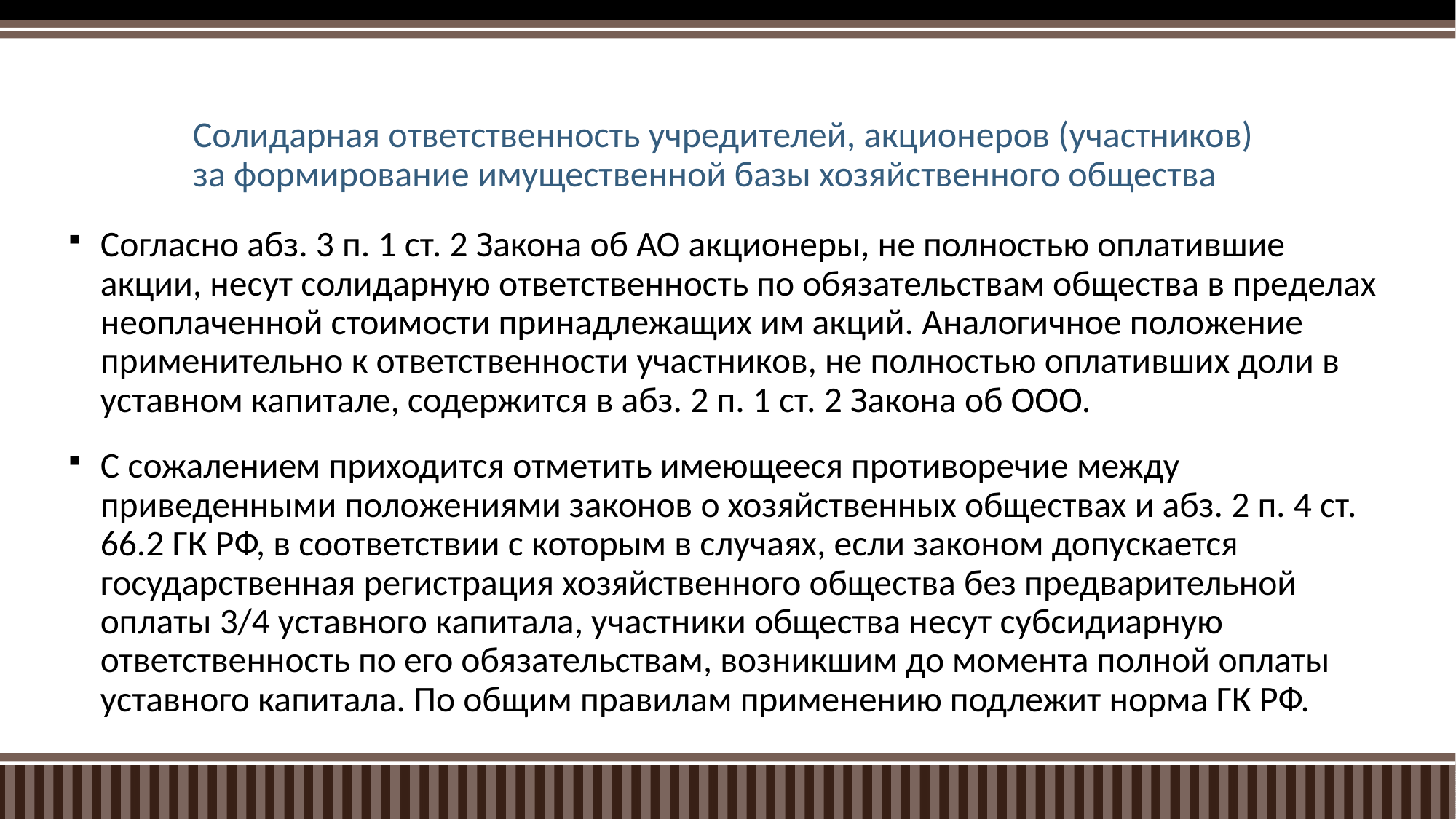

# Солидарная ответственность учредителей, акционеров (участников) за формирование имущественной базы хозяйственного общества
Согласно абз. 3 п. 1 ст. 2 Закона об АО акционеры, не полностью оплатившие акции, несут солидарную ответственность по обязательствам общества в пределах неоплаченной стоимости принадлежащих им акций. Аналогичное положение применительно к ответственности участников, не полностью оплативших доли в уставном капитале, содержится в абз. 2 п. 1 ст. 2 Закона об ООО.
С сожалением приходится отметить имеющееся противоречие между приведенными положениями законов о хозяйственных обществах и абз. 2 п. 4 ст. 66.2 ГК РФ, в соответствии с которым в случаях, если законом допускается государственная регистрация хозяйственного общества без предварительной оплаты 3/4 уставного капитала, участники общества несут субсидиарную ответственность по его обязательствам, возникшим до момента полной оплаты уставного капитала. По общим правилам применению подлежит норма ГК РФ.